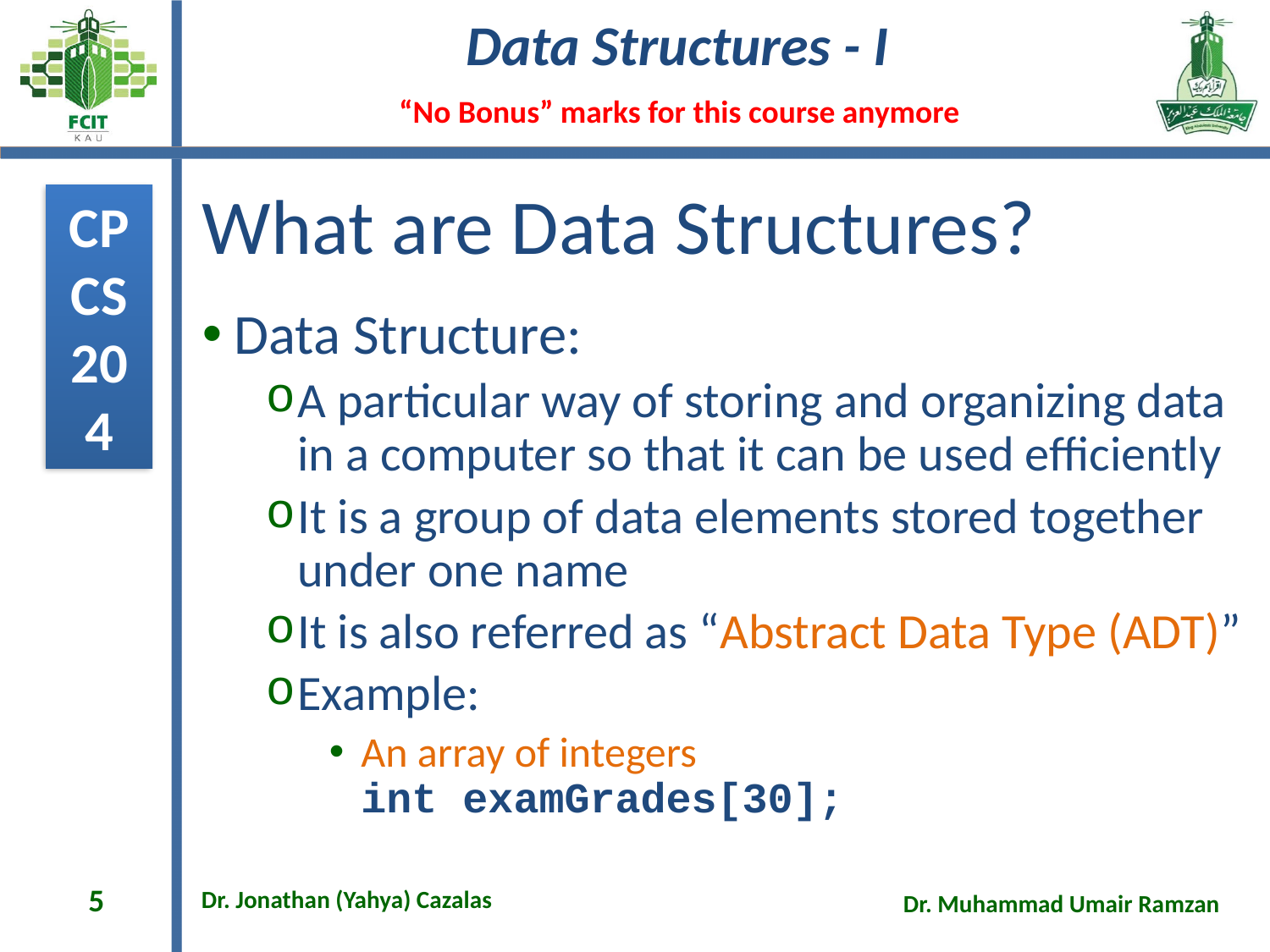

# What are Data Structures?
Data Structure:
A particular way of storing and organizing data in a computer so that it can be used efficiently
It is a group of data elements stored together under one name
It is also referred as “Abstract Data Type (ADT)”
Example:
An array of integers
int examGrades[30];

5